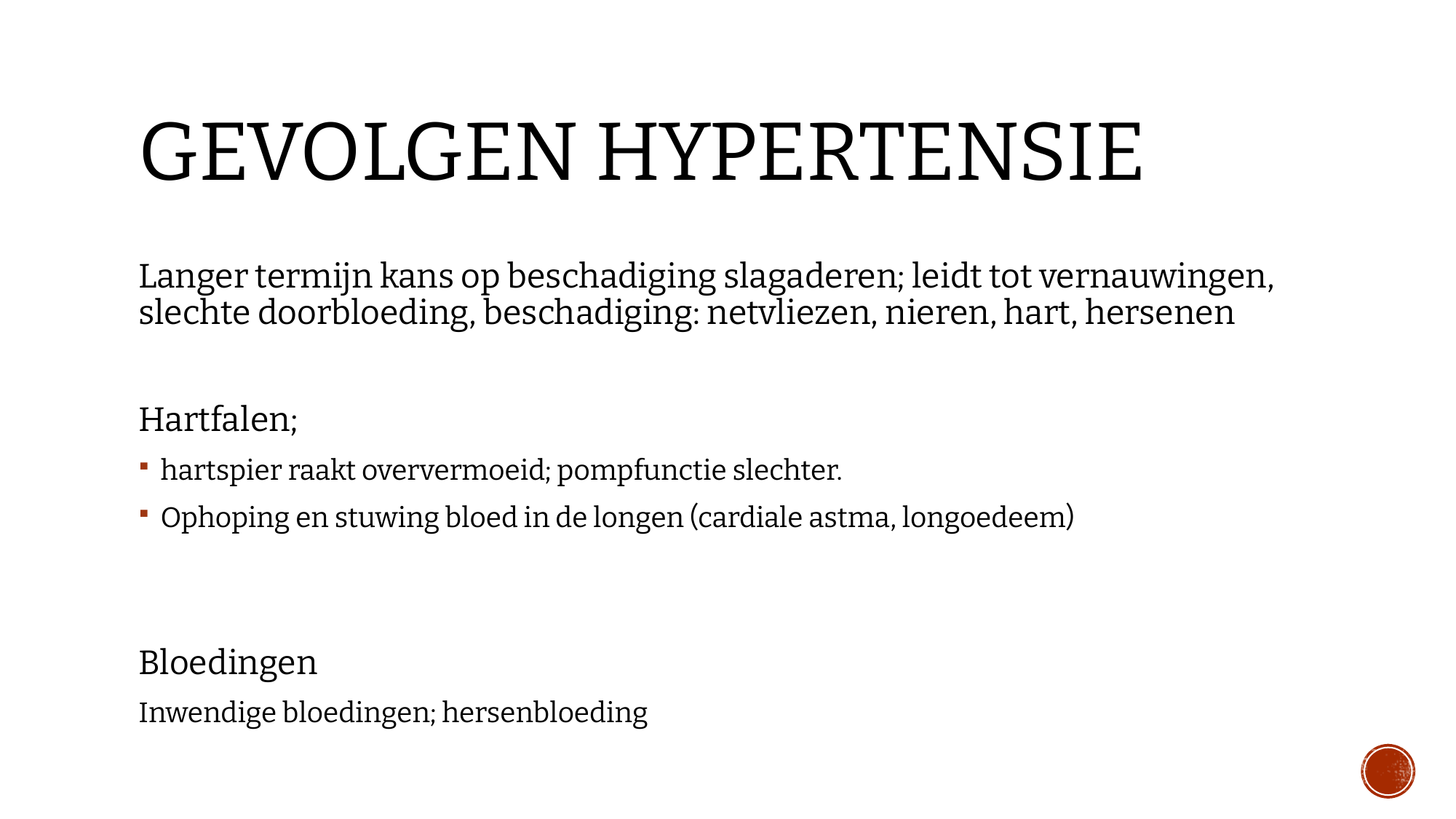

# Gevolgen hypertensie
Langer termijn kans op beschadiging slagaderen; leidt tot vernauwingen, slechte doorbloeding, beschadiging: netvliezen, nieren, hart, hersenen

Hartfalen;
hartspier raakt oververmoeid; pompfunctie slechter.
Ophoping en stuwing bloed in de longen (cardiale astma, longoedeem)

Bloedingen
Inwendige bloedingen; hersenbloeding